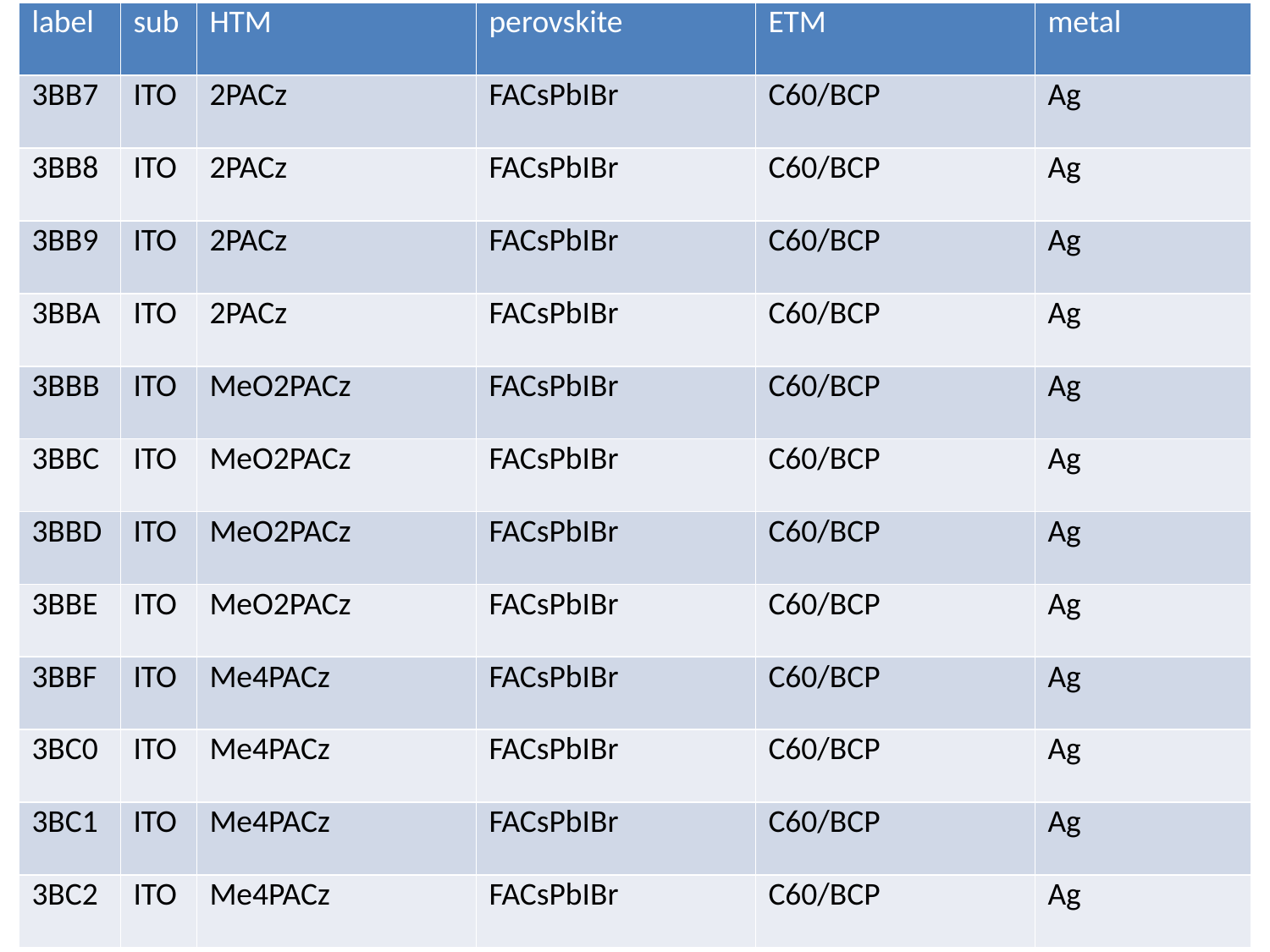

| label | sub | HTM | perovskite | ETM | metal |
| --- | --- | --- | --- | --- | --- |
| 3BB7 | ITO | 2PACz | FACsPbIBr | C60/BCP | Ag |
| 3BB8 | ITO | 2PACz | FACsPbIBr | C60/BCP | Ag |
| 3BB9 | ITO | 2PACz | FACsPbIBr | C60/BCP | Ag |
| 3BBA | ITO | 2PACz | FACsPbIBr | C60/BCP | Ag |
| 3BBB | ITO | MeO2PACz | FACsPbIBr | C60/BCP | Ag |
| 3BBC | ITO | MeO2PACz | FACsPbIBr | C60/BCP | Ag |
| 3BBD | ITO | MeO2PACz | FACsPbIBr | C60/BCP | Ag |
| 3BBE | ITO | MeO2PACz | FACsPbIBr | C60/BCP | Ag |
| 3BBF | ITO | Me4PACz | FACsPbIBr | C60/BCP | Ag |
| 3BC0 | ITO | Me4PACz | FACsPbIBr | C60/BCP | Ag |
| 3BC1 | ITO | Me4PACz | FACsPbIBr | C60/BCP | Ag |
| 3BC2 | ITO | Me4PACz | FACsPbIBr | C60/BCP | Ag |